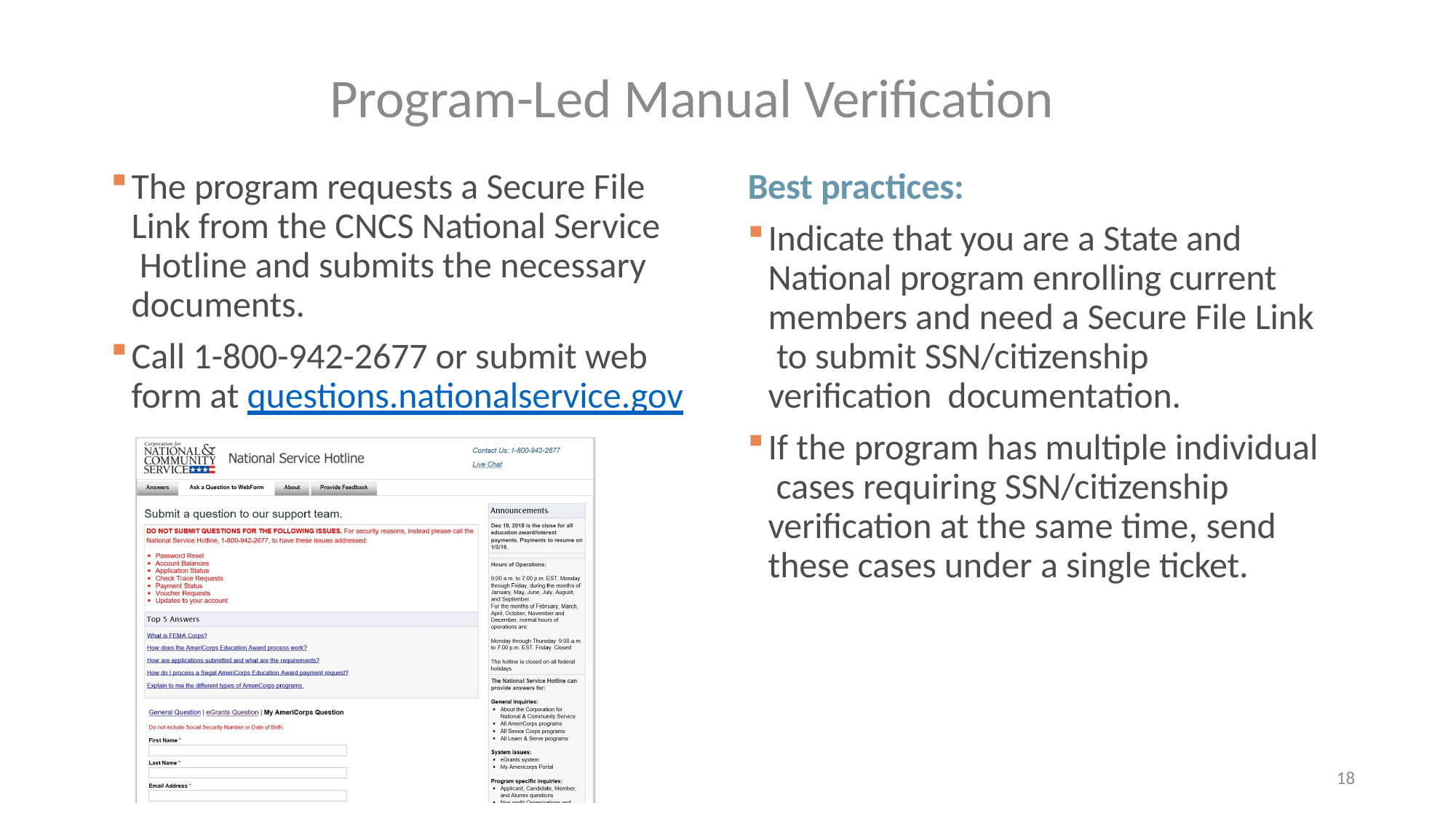

Program-Led Manual Verification
Best practices:
Indicate that you are a State and  National program enrolling current  members and need a Secure File Link  to submit SSN/citizenship verification  documentation.
If the program has multiple individual  cases requiring SSN/citizenship  verification at the same time, send  these cases under a single ticket.
The program requests a Secure File  Link from the CNCS National Service  Hotline and submits the necessary  documents.
Call 1-800-942-2677 or submit web  form at questions.nationalservice.gov

18